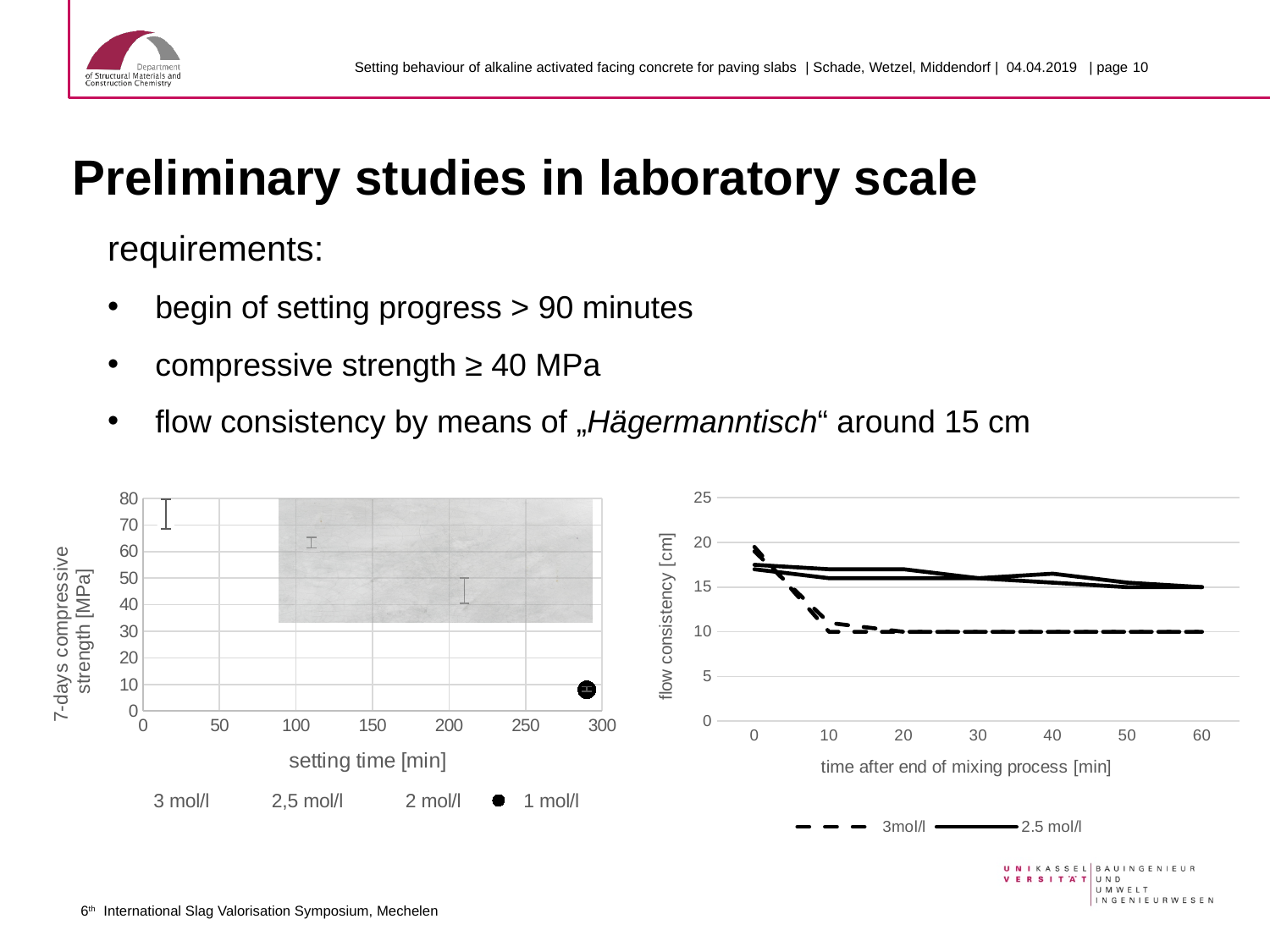

Preliminary studies in laboratory scale
requirements:
begin of setting progress > 90 minutes
compressive strength ≥ 40 MPa
flow consistency by means of „Hägermanntisch“ around 15 cm

### Chart

| Category |  3 mol/l | 2,5 mol/l | 2 mol/l | 1 mol/l |
|---|---|---|---|---|

### Chart

| Category |  |  |  |  |
|---|---|---|---|---|
| 0 | 17.5 | 19.5 | 19.0 | 17.0 |
| 10 | 17.0 | 10.0 | 11.0 | 16.0 |
| 20 | 17.0 | 10.0 | 10.0 | 16.0 |
| 30 | 16.0 | 10.0 | 10.0 | 16.0 |
| 40 | 16.5 | 10.0 | 10.0 | 15.5 |
| 50 | 15.5 | 10.0 | 10.0 | 15.0 |
| 60 | 15.0 | 10.0 | 10.0 | 15.0 |